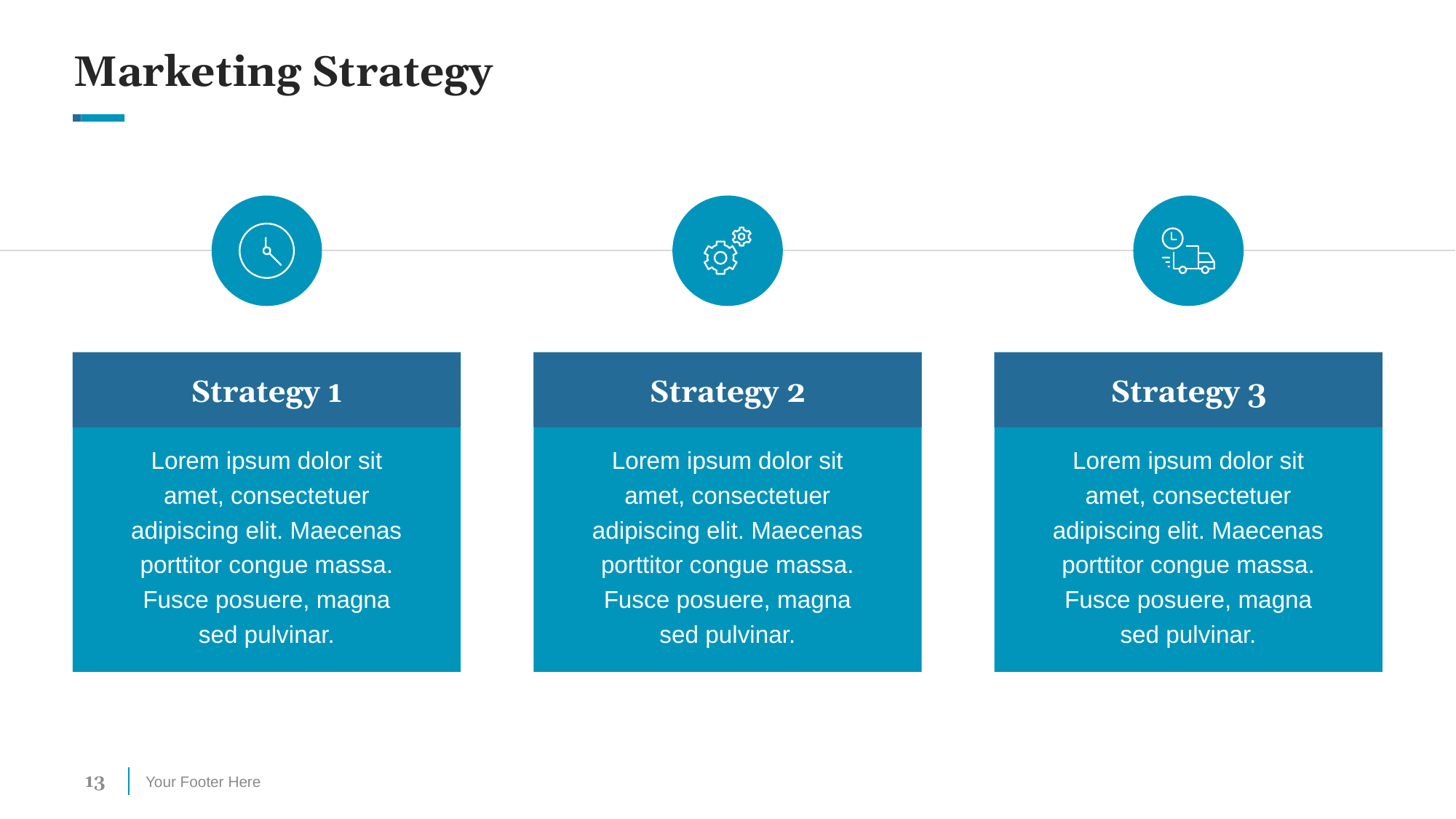

# Marketing Strategy

Strategy 1
Strategy 2
Strategy 3
Lorem ipsum dolor sit amet, consectetuer adipiscing elit. Maecenas porttitor congue massa. Fusce posuere, magna sed pulvinar.
Lorem ipsum dolor sit amet, consectetuer adipiscing elit. Maecenas porttitor congue massa. Fusce posuere, magna sed pulvinar.
Lorem ipsum dolor sit amet, consectetuer adipiscing elit. Maecenas porttitor congue massa. Fusce posuere, magna sed pulvinar.
13
Your Footer Here